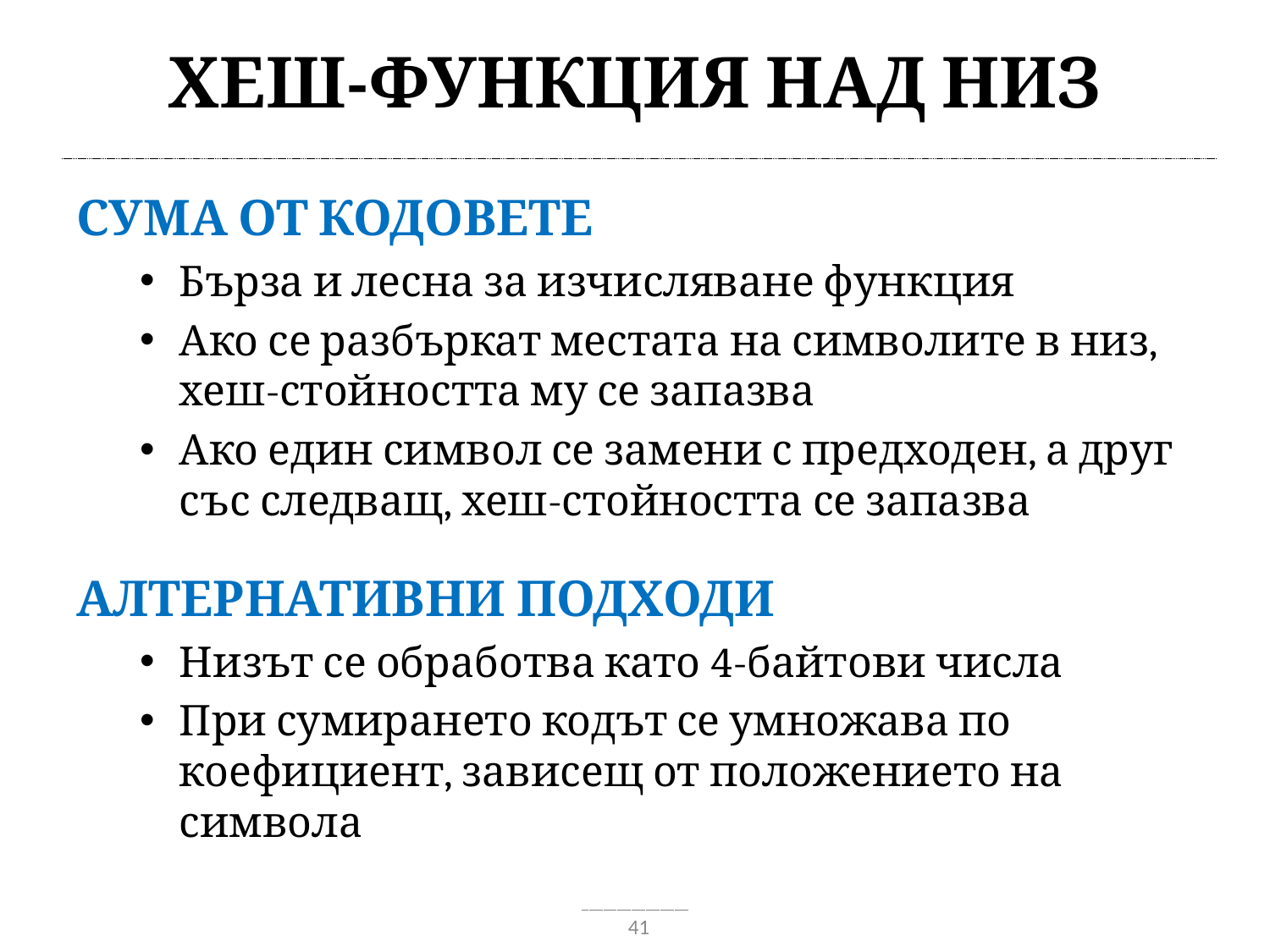

# Хеш-функция над низ
Сума от кодовете
Бърза и лесна за изчисляване функция
Ако се разбъркат местата на символите в низ, хеш-стойността му се запазва
Ако един символ се замени с предходен, а друг със следващ, хеш-стойността се запазва
Алтернативни подходи
Низът се обработва като 4-байтови числа
При сумирането кодът се умножава по коефициент, зависещ от положението на символа
41